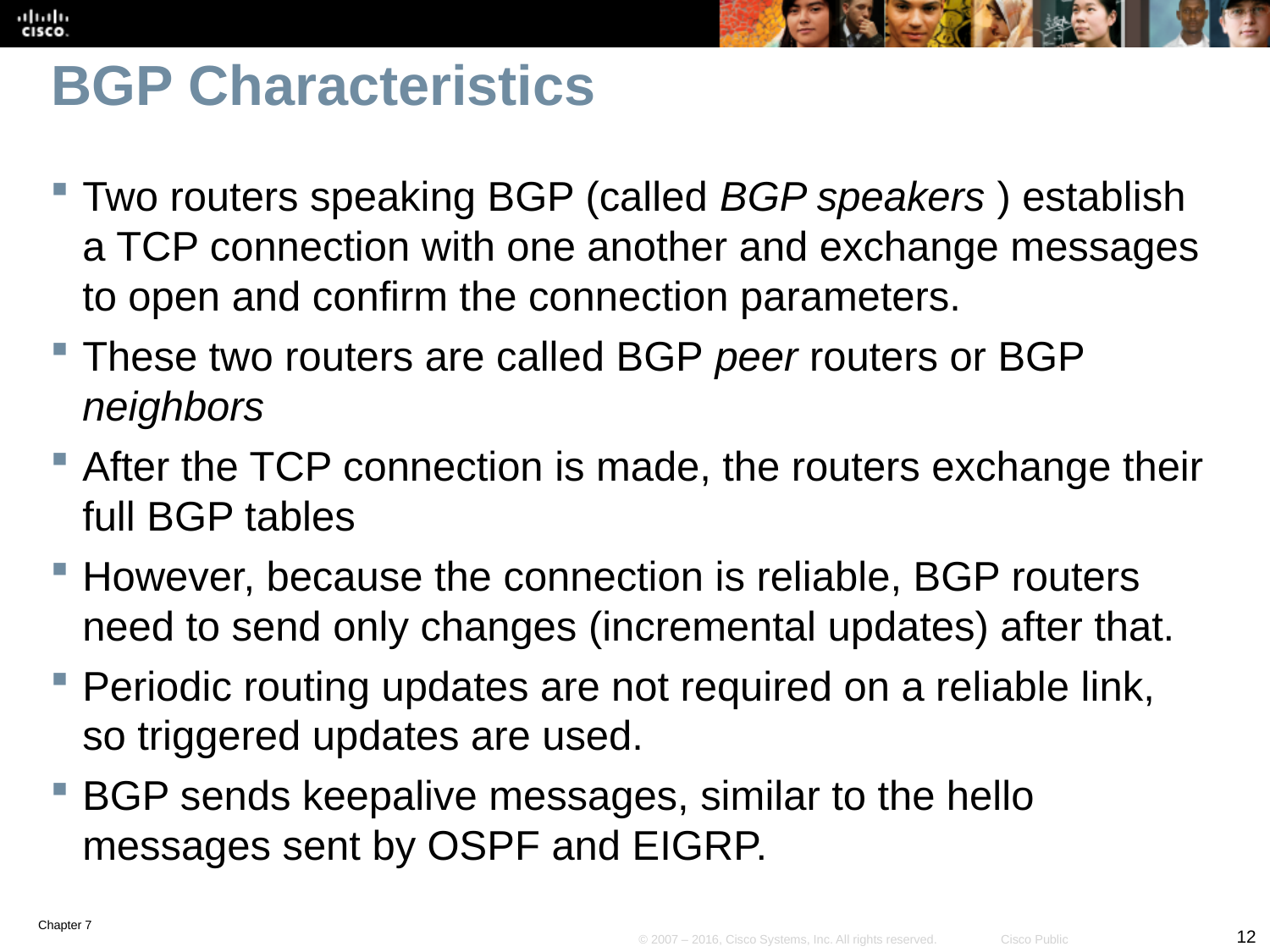

# BGP Characteristics
Two routers speaking BGP (called BGP speakers ) establish a TCP connection with one another and exchange messages to open and confirm the connection parameters.
These two routers are called BGP peer routers or BGP neighbors
After the TCP connection is made, the routers exchange their full BGP tables
However, because the connection is reliable, BGP routers need to send only changes (incremental updates) after that.
Periodic routing updates are not required on a reliable link, so triggered updates are used.
BGP sends keepalive messages, similar to the hello messages sent by OSPF and EIGRP.